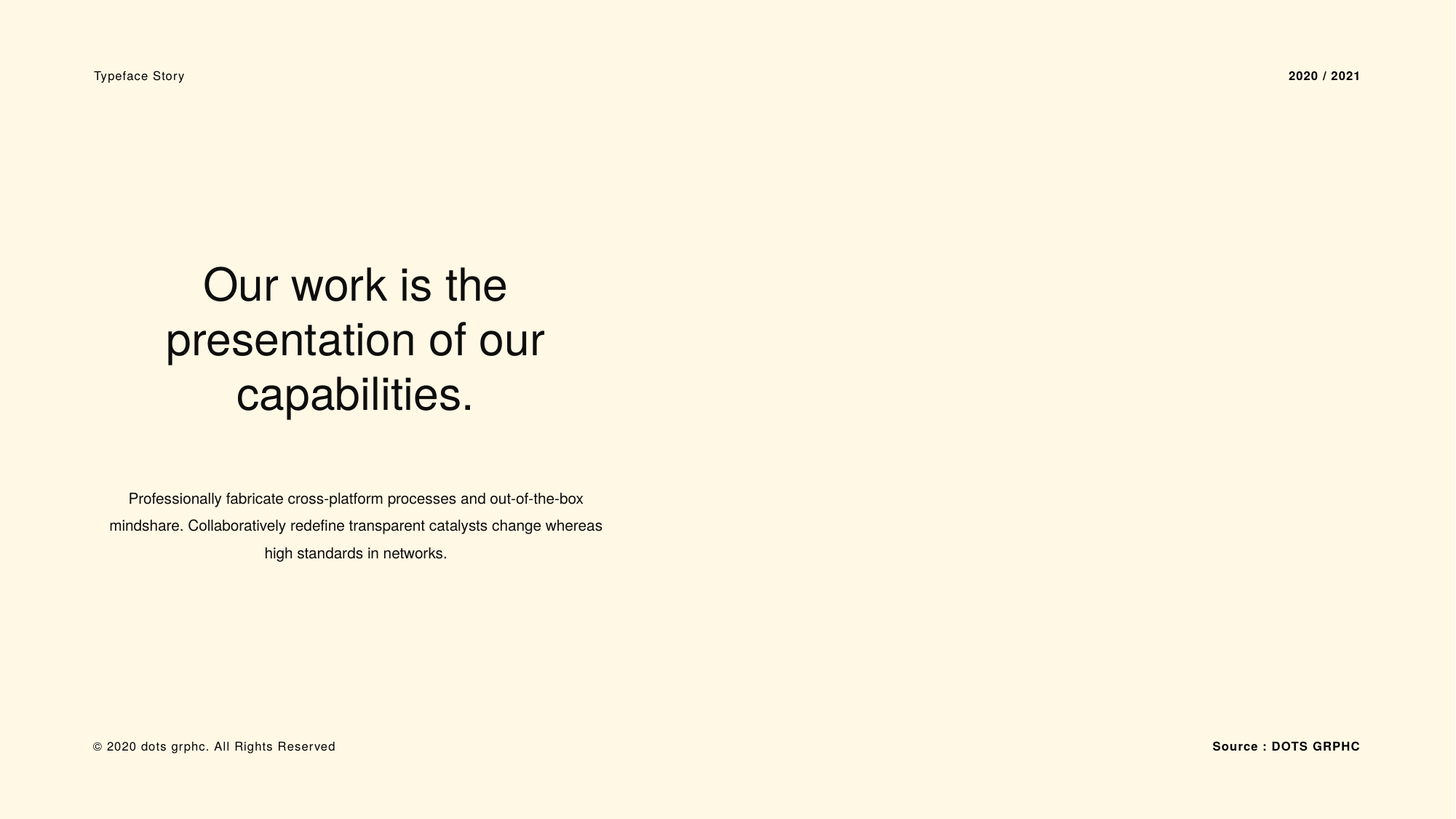

Typeface Story
2020 / 2021

Our work is the
presentation of our
capabilities.
Professionally fabricate cross-platform processes and out-of-the-box
mindshare. Collaboratively redefine transparent catalysts change whereas
high standards in networks.
Source : DOTS GRPHC
© 2020 dots grphc. All Rights Reserved